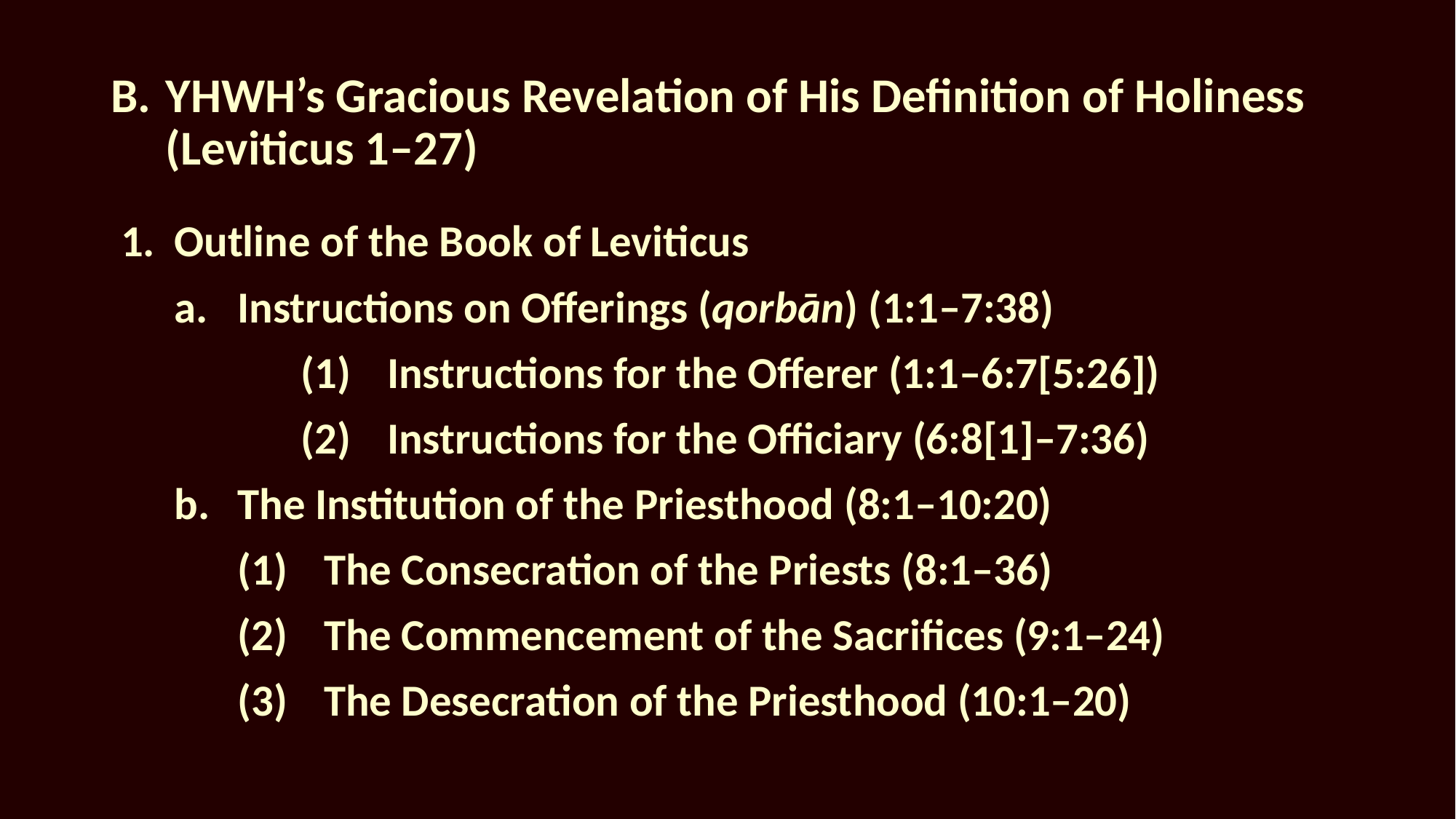

# B.	YHWH’s Gracious Revelation of His Definition of Holiness (Leviticus 1–27)
 1.	Outline of the Book of Leviticus
a.		Instructions on Offerings (qorbān) (1:1–7:38)
 			(1)			Instructions for the Offerer (1:1–6:7[5:26])
			(2)			Instructions for the Officiary (6:8[1]–7:36)
b.		The Institution of the Priesthood (8:1–10:20)
 			(1)			The Consecration of the Priests (8:1–36)
			(2)			The Commencement of the Sacrifices (9:1–24)
			(3)			The Desecration of the Priesthood (10:1–20)